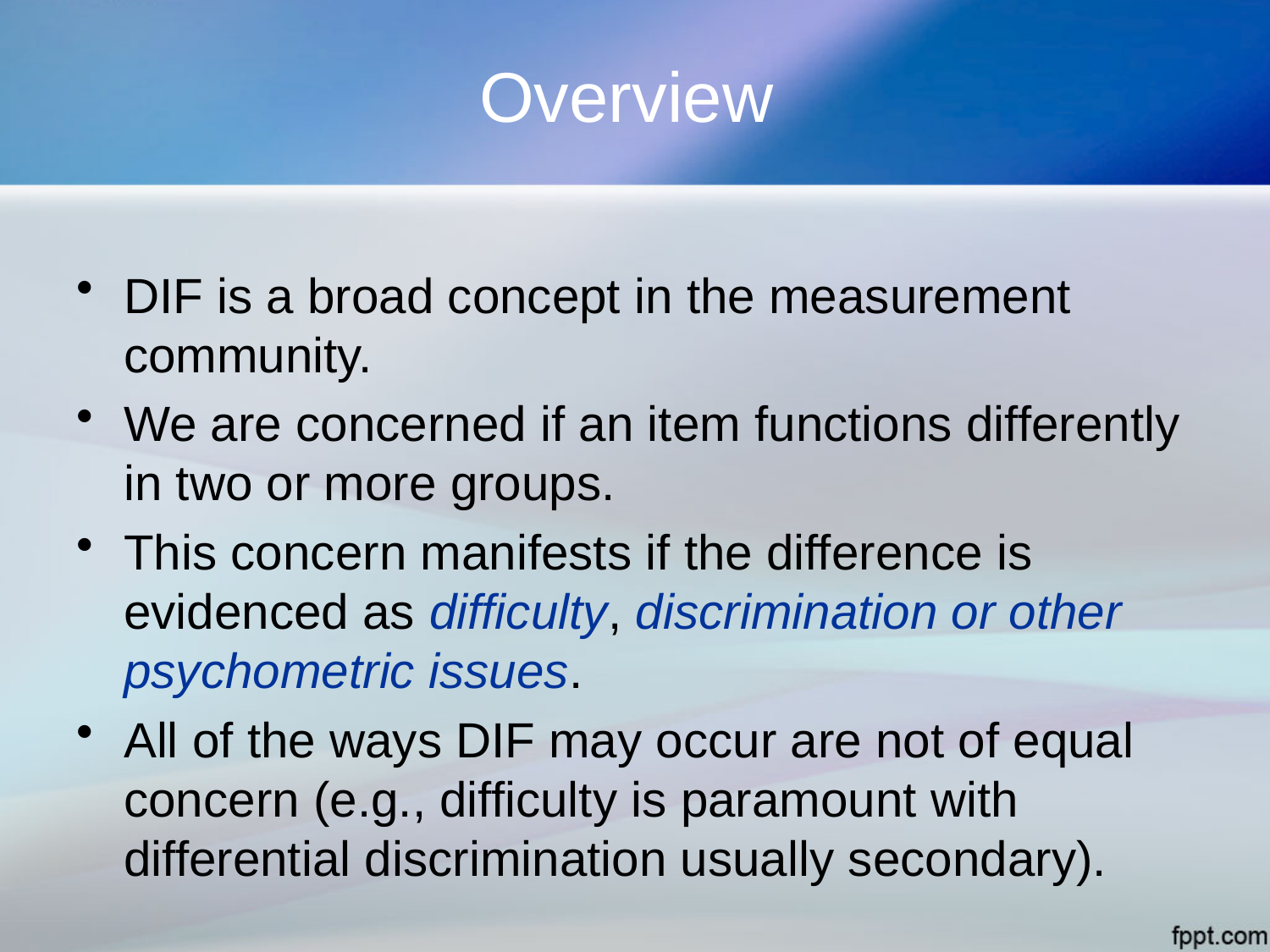

# Overview
DIF is a broad concept in the measurement community.
We are concerned if an item functions differently in two or more groups.
This concern manifests if the difference is evidenced as difficulty, discrimination or other psychometric issues.
All of the ways DIF may occur are not of equal concern (e.g., difficulty is paramount with differential discrimination usually secondary).